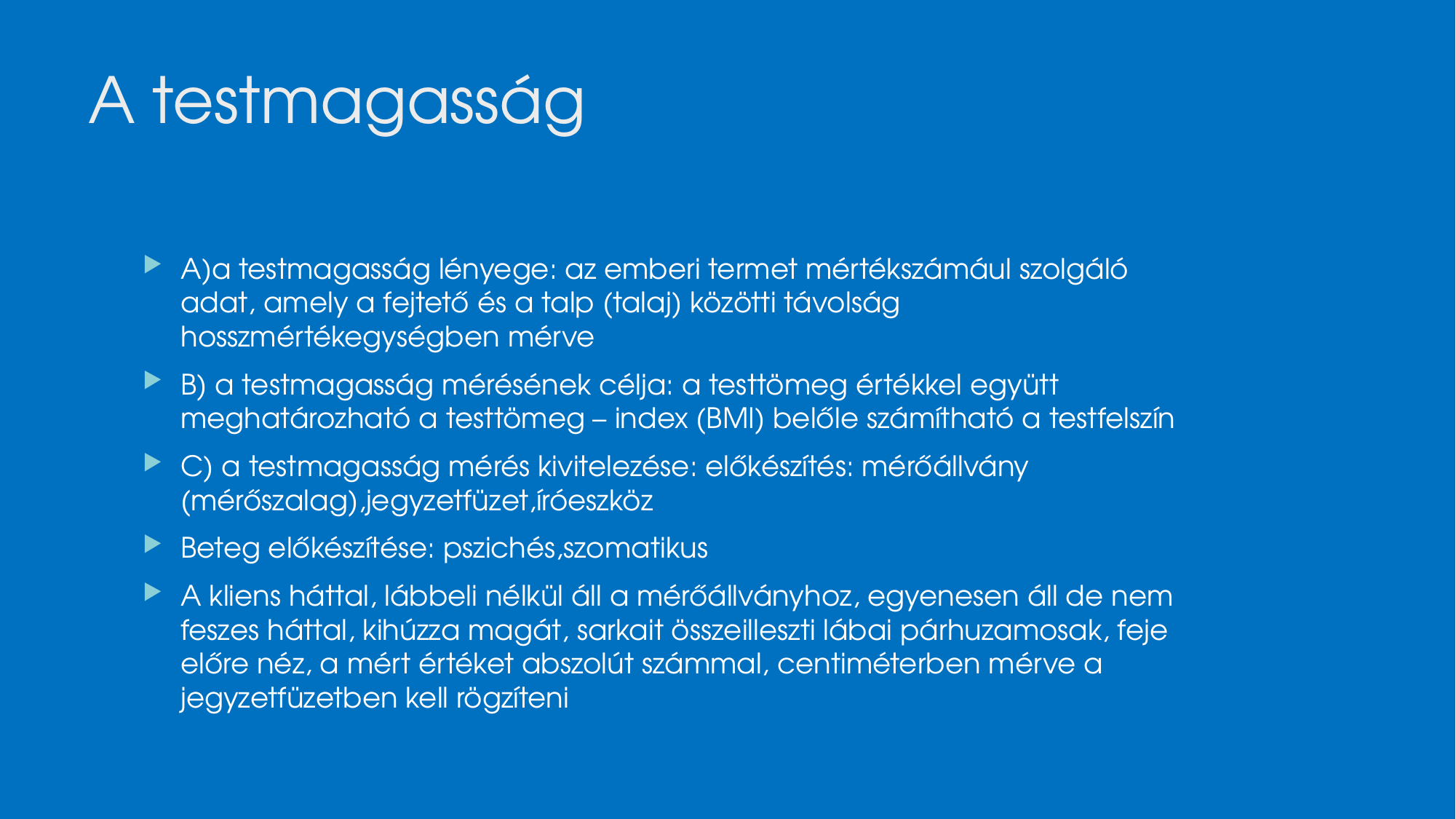

# A testmagasság
A)a testmagasság lényege: az emberi termet mértékszámául szolgáló adat, amely a fejtető és a talp (talaj) közötti távolság hosszmértékegységben mérve
B) a testmagasság mérésének célja: a testtömeg értékkel együtt meghatározható a testtömeg – index (BMI) belőle számítható a testfelszín
C) a testmagasság mérés kivitelezése: előkészítés: mérőállvány (mérőszalag),jegyzetfüzet,íróeszköz
Beteg előkészítése: pszichés,szomatikus
A kliens háttal, lábbeli nélkül áll a mérőállványhoz, egyenesen áll de nem feszes háttal, kihúzza magát, sarkait összeilleszti lábai párhuzamosak, feje előre néz, a mért értéket abszolút számmal, centiméterben mérve a jegyzetfüzetben kell rögzíteni